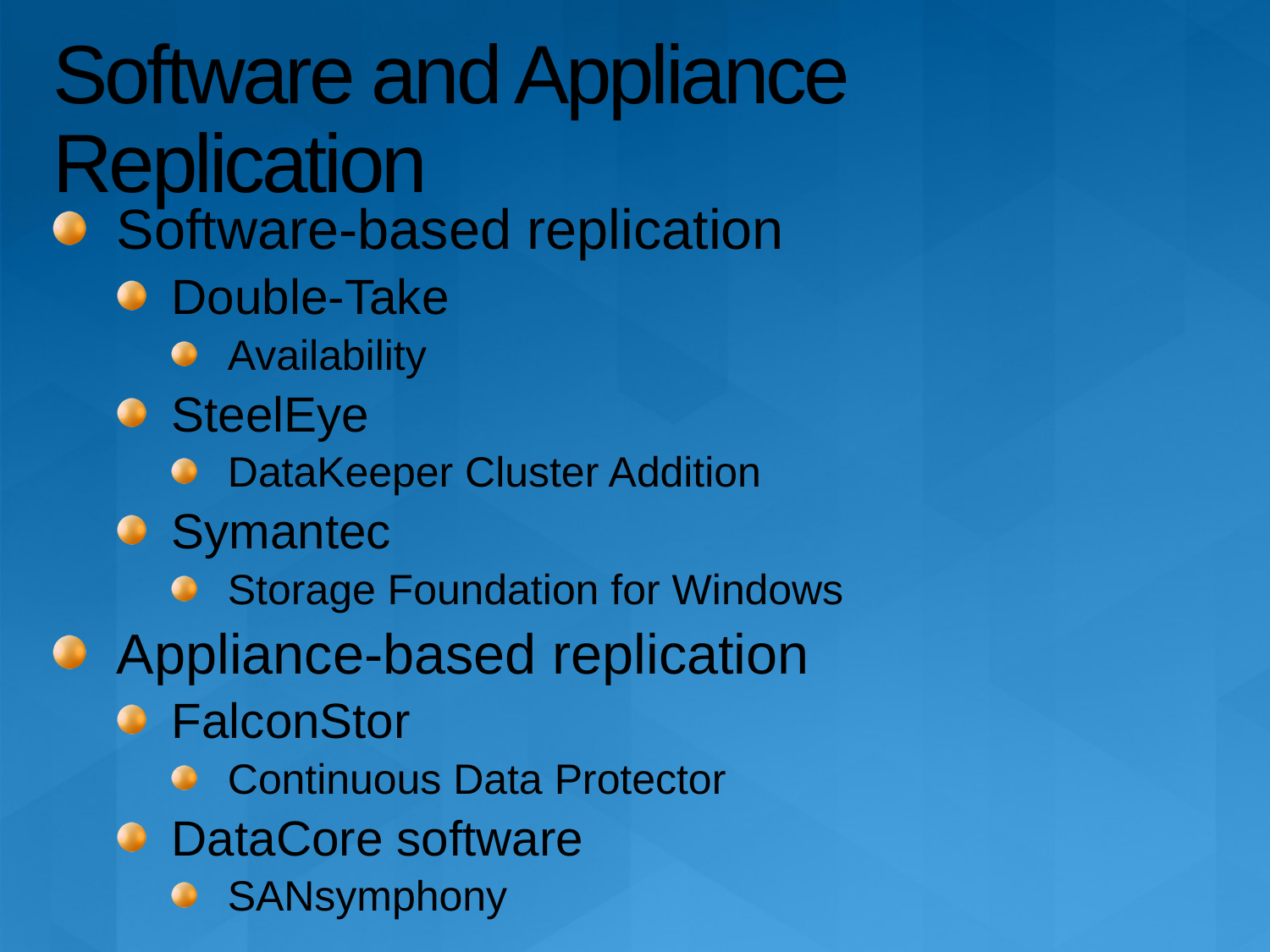

# Software and Appliance Replication
Software-based replication
Double-Take
Availability
SteelEye
DataKeeper Cluster Addition
Symantec
Storage Foundation for Windows
Appliance-based replication
FalconStor
Continuous Data Protector
DataCore software
SANsymphony